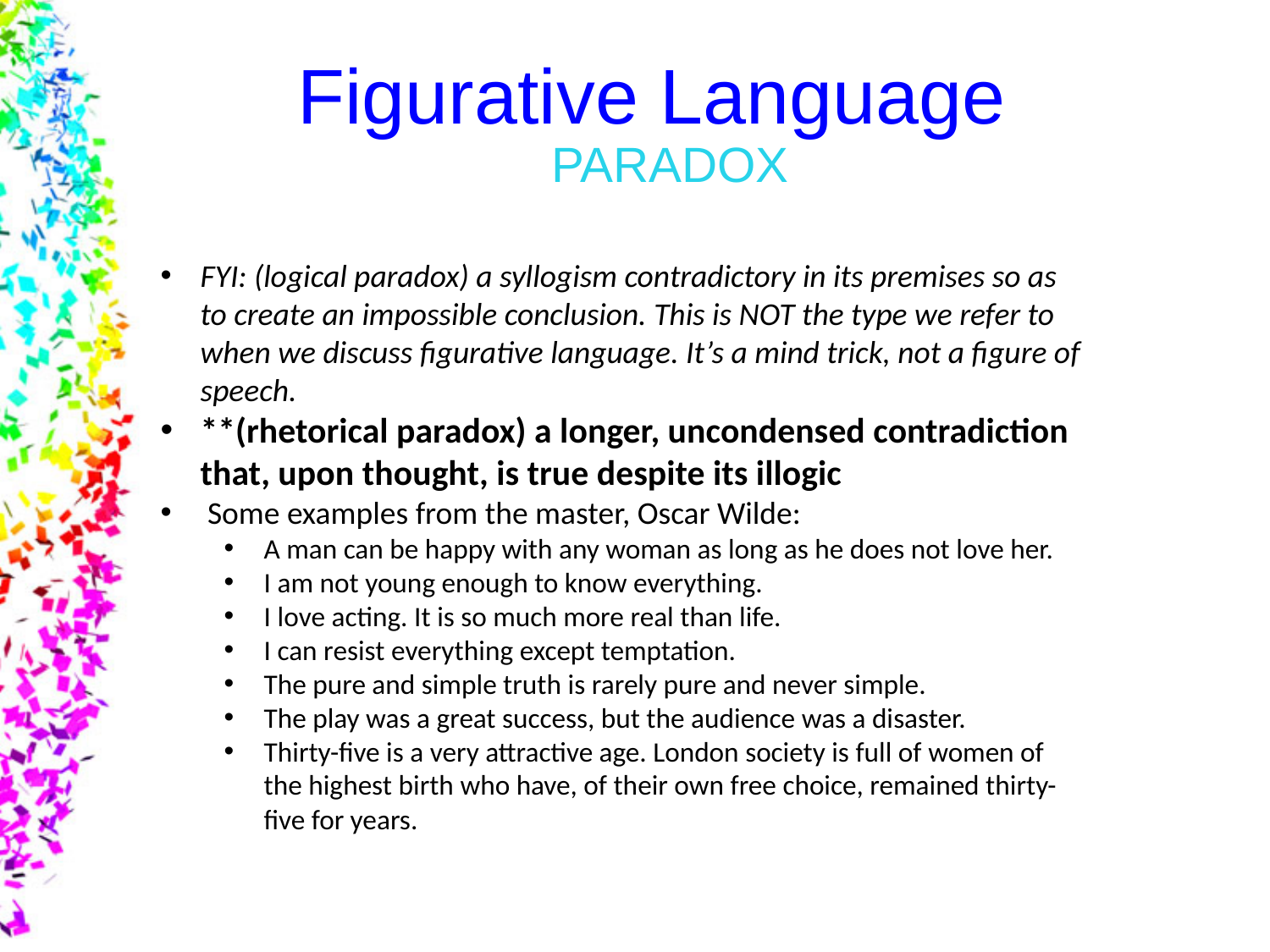

Figurative Language
PARADOX

FYI: (logical paradox) a syllogism contradictory in its premises so as to create an impossible conclusion. This is NOT the type we refer to when we discuss figurative language. It’s a mind trick, not a figure of speech.
**(rhetorical paradox) a longer, uncondensed contradiction that, upon thought, is true despite its illogic
 Some examples from the master, Oscar Wilde:
A man can be happy with any woman as long as he does not love her.
I am not young enough to know everything.
I love acting. It is so much more real than life.
I can resist everything except temptation.
The pure and simple truth is rarely pure and never simple.
The play was a great success, but the audience was a disaster.
Thirty-five is a very attractive age. London society is full of women of the highest birth who have, of their own free choice, remained thirty- five for years.